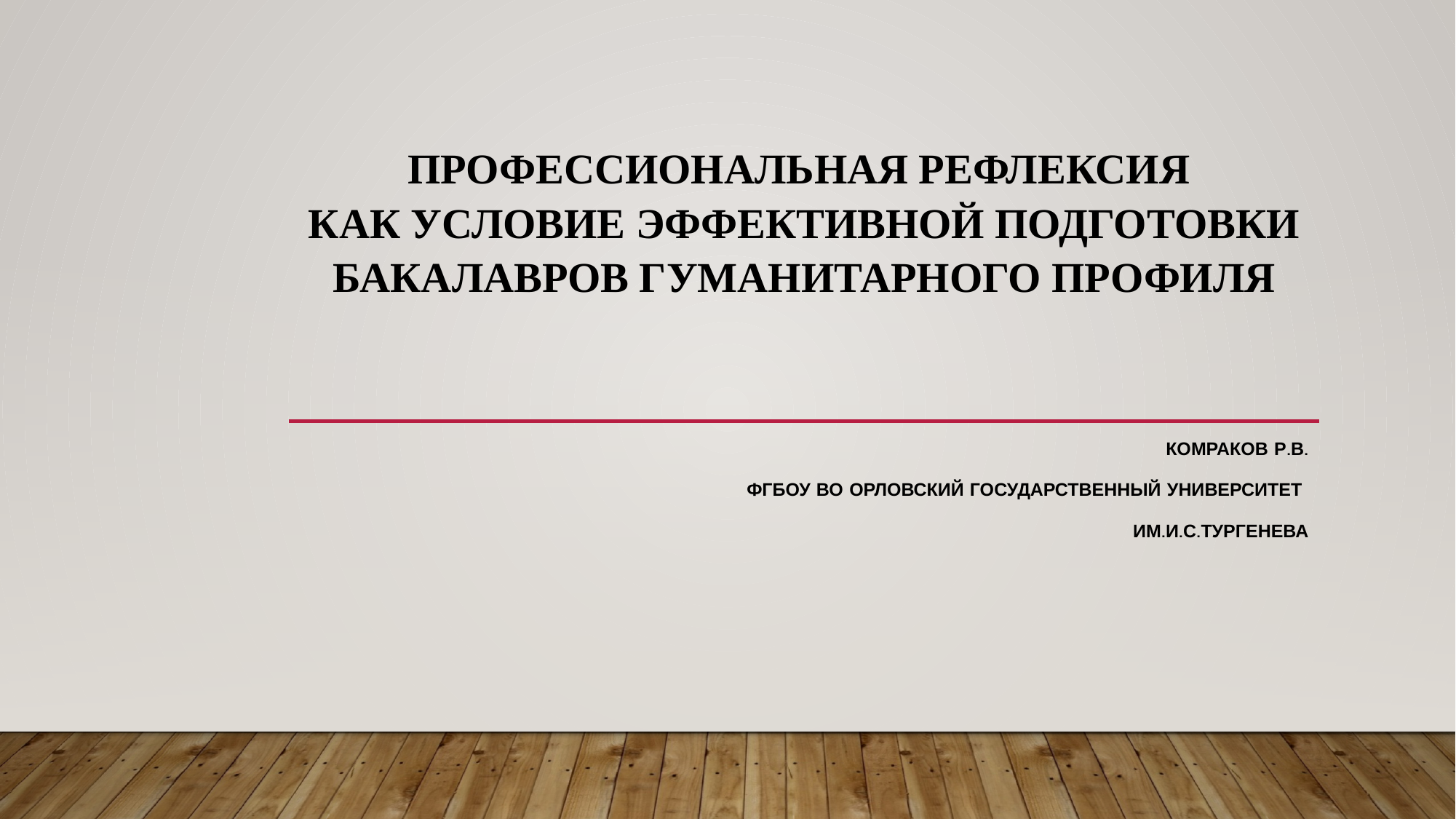

# Профессиональная рефлексия как условие эффективной подготовки бакалавров гуманитарного профиля
Комраков Р.В.
ФГБОУ ВО Орловский государственный университет
им.И.С.Тургенева